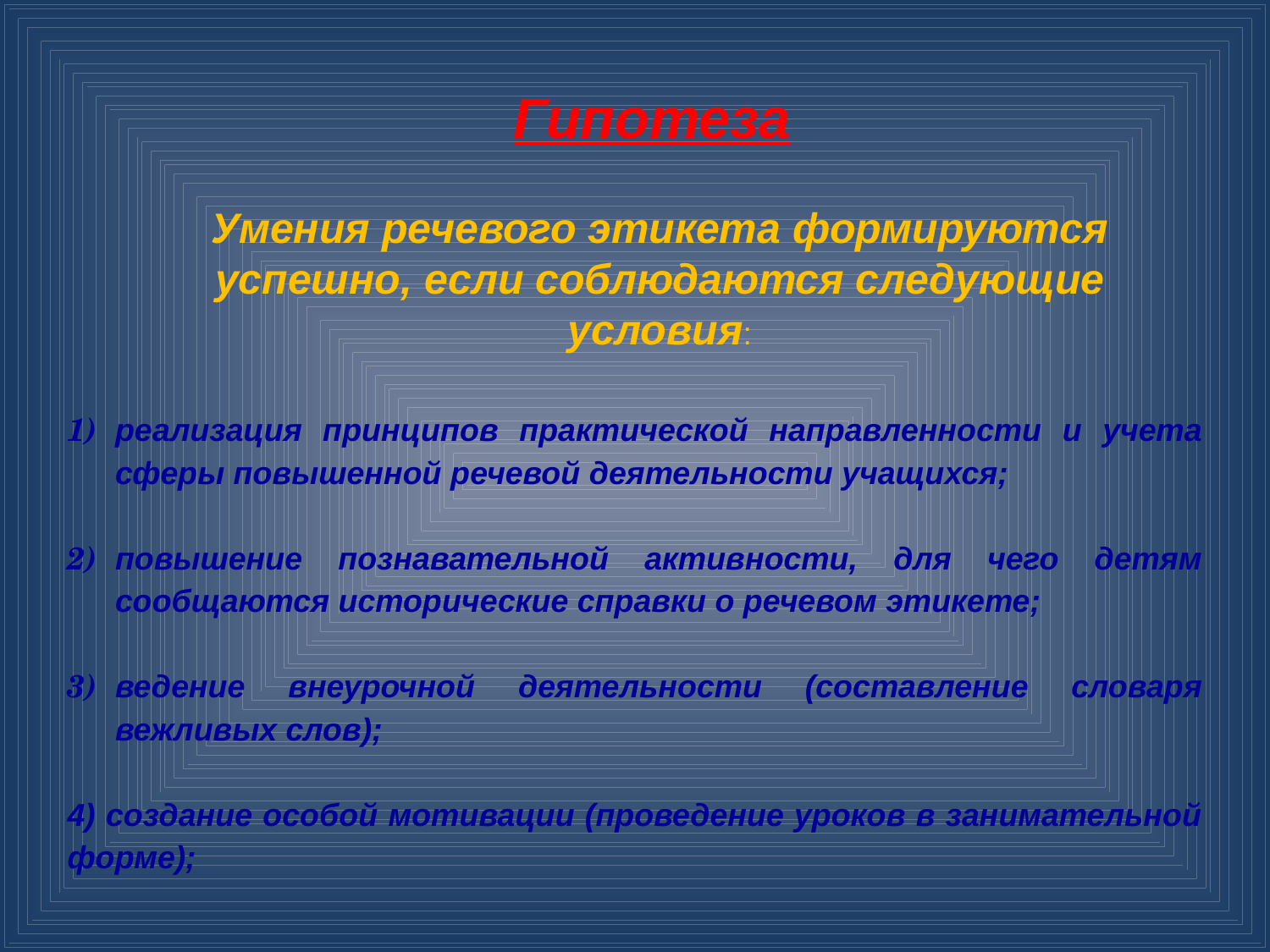

Гипотеза

Умения речевого этикета формируются успешно, если соблюдаются следующие условия:

реализация принципов практической направленности и учета сферы повышенной речевой деятельности учащихся;

повышение познавательной активности, для чего детям сообщаются исторические справки о речевом этикете;

ведение внеурочной деятельности (составление словаря вежливых слов);

4) создание особой мотивации (проведение уроков в занимательной форме);